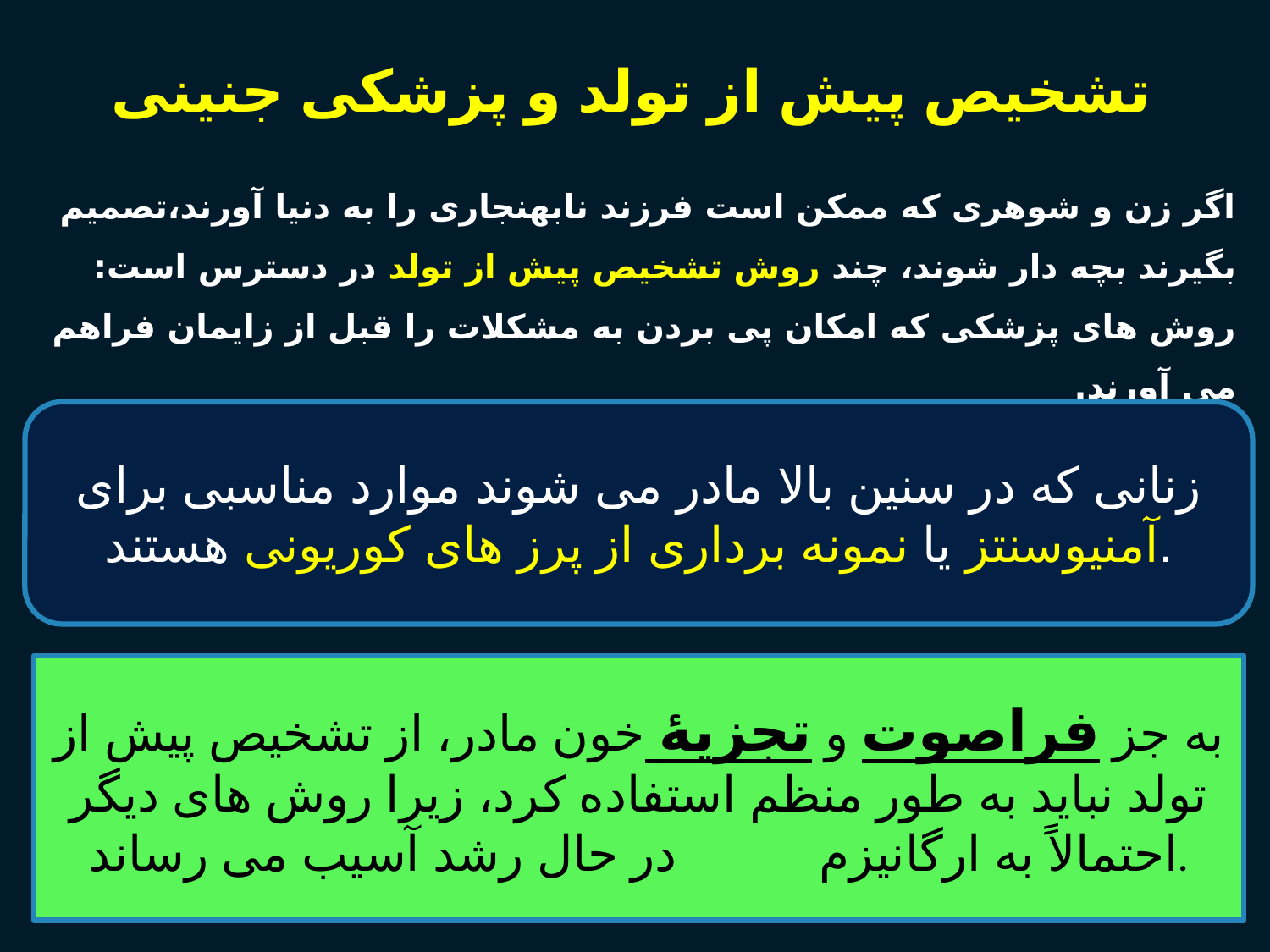

# تشخیص پیش از تولد و پزشکی جنینی
اگر زن و شوهری که ممکن است فرزند نابهنجاری را به دنیا آورند،تصمیم بگیرند بچه دار شوند، چند روش تشخیص پیش از تولد در دسترس است: روش های پزشکی که امکان پی بردن به مشکلات را قبل از زایمان فراهم می آورند.
زنانی که در سنین بالا مادر می شوند موارد مناسبی برای آمنیوسنتز یا نمونه برداری از پرز های کوریونی هستند.
به جز فراصوت و تجزیۀ خون مادر، از تشخیص پیش از تولد نباید به طور منظم استفاده کرد، زیرا روش های دیگر احتمالاً به ارگانیزم           در حال رشد آسیب می رساند.
26